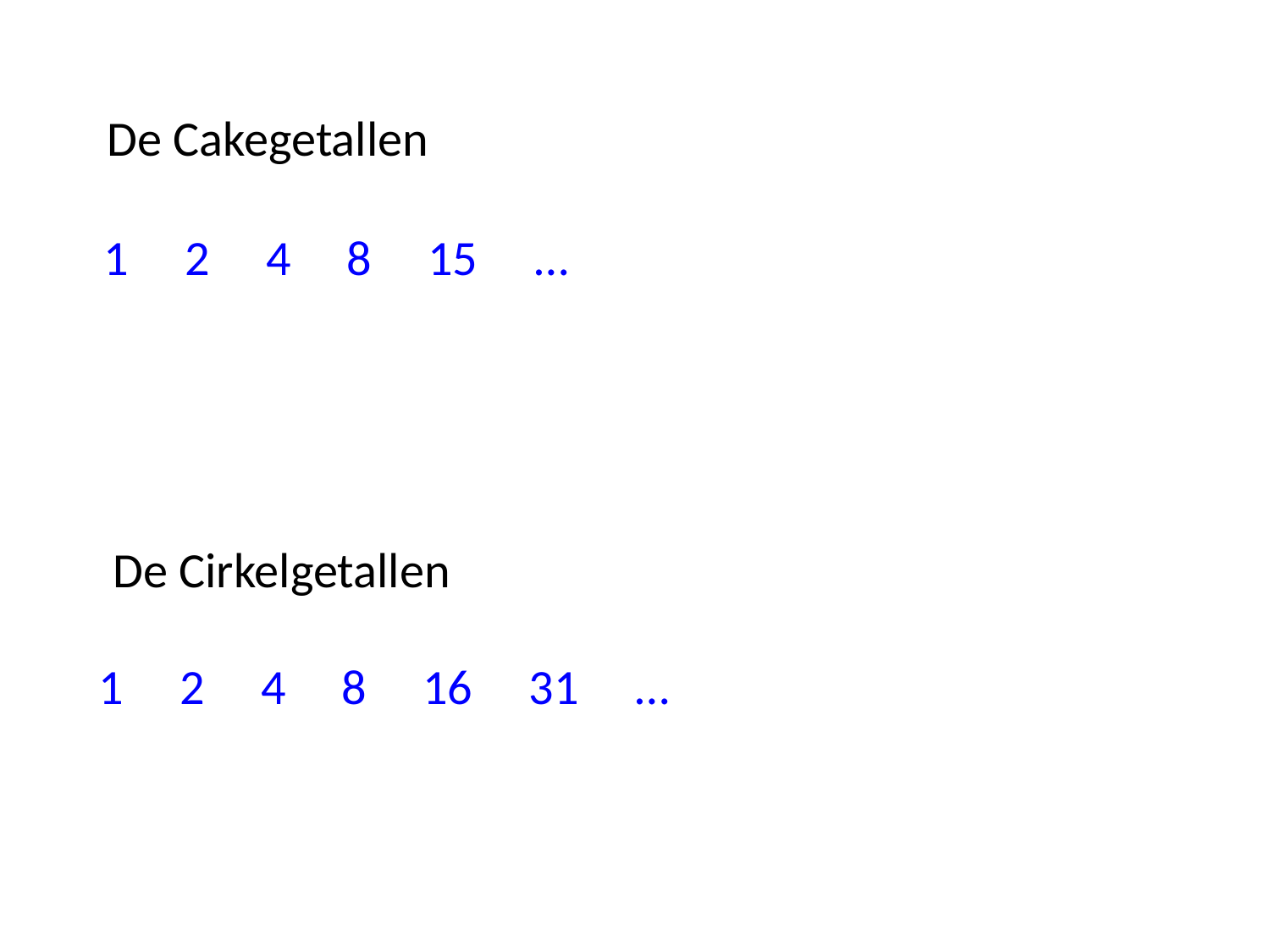

De Cakegetallen
1     2     4     8     15     …
De Cirkelgetallen
1     2     4     8     16     31     …